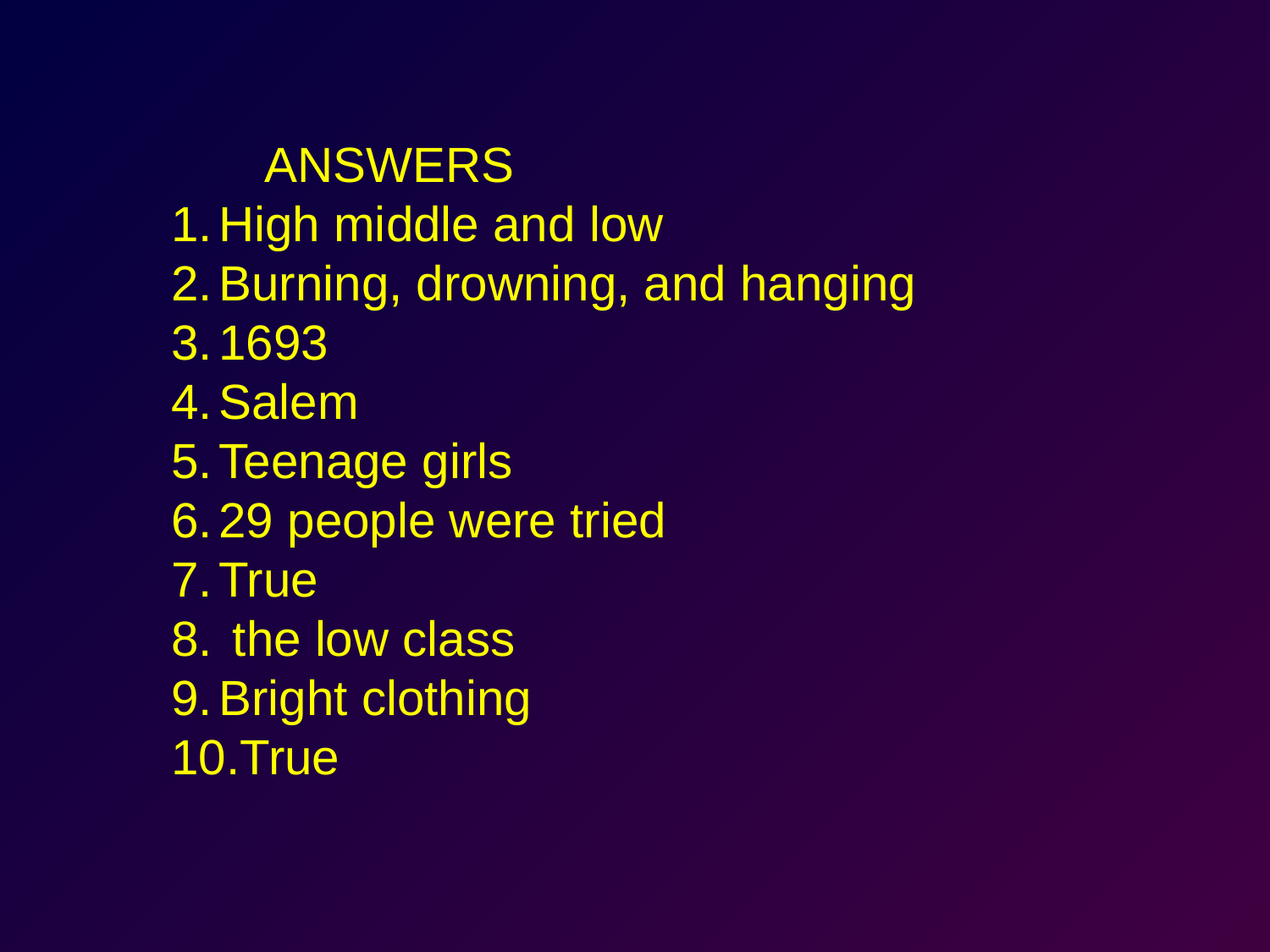

ANSWERS
High middle and low
Burning, drowning, and hanging
1693
Salem
Teenage girls
29 people were tried
True
 the low class
Bright clothing
True